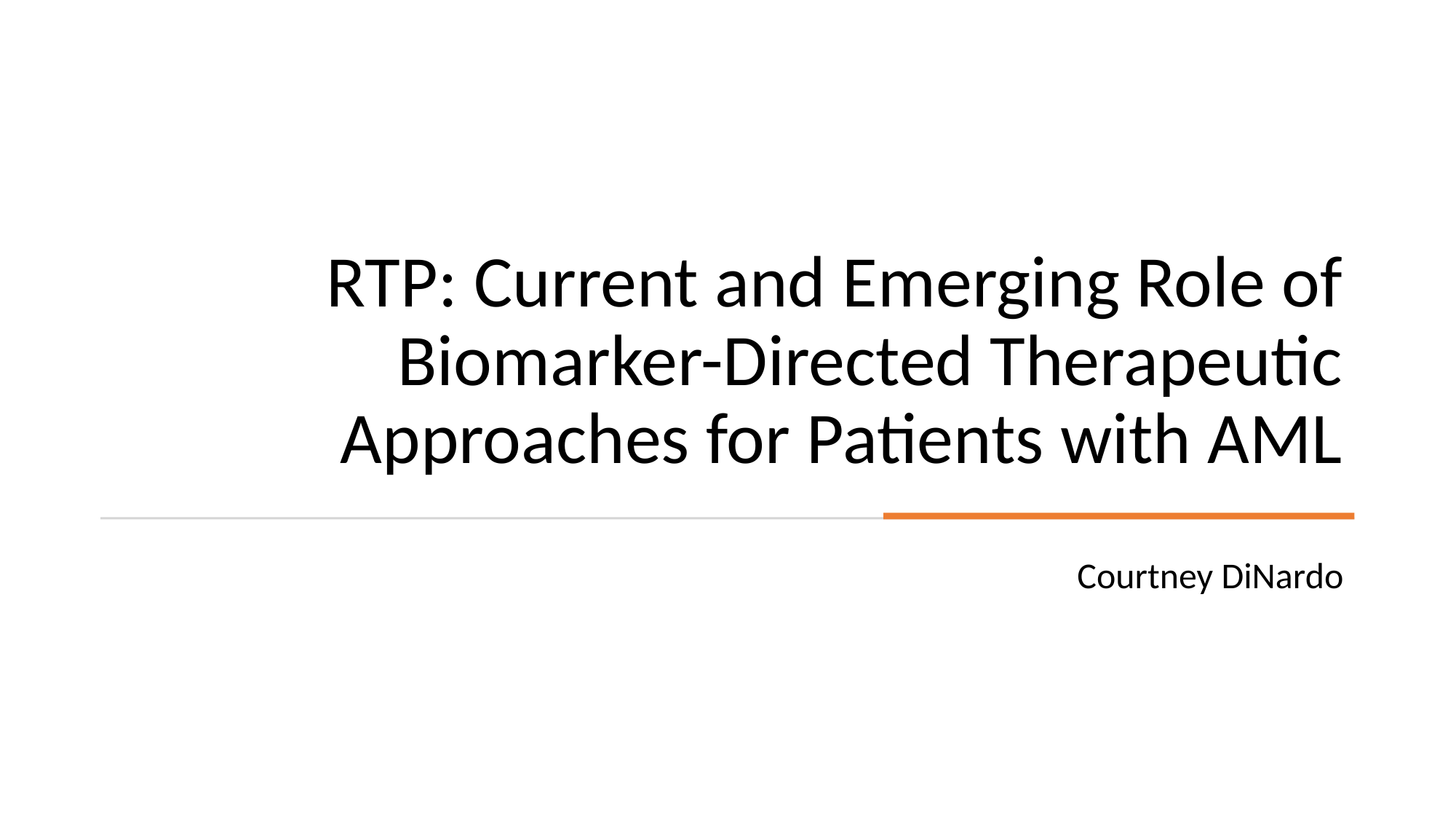

# RTP: Current and Emerging Role of Biomarker-Directed Therapeutic Approaches for Patients with AML

Courtney DiNardo